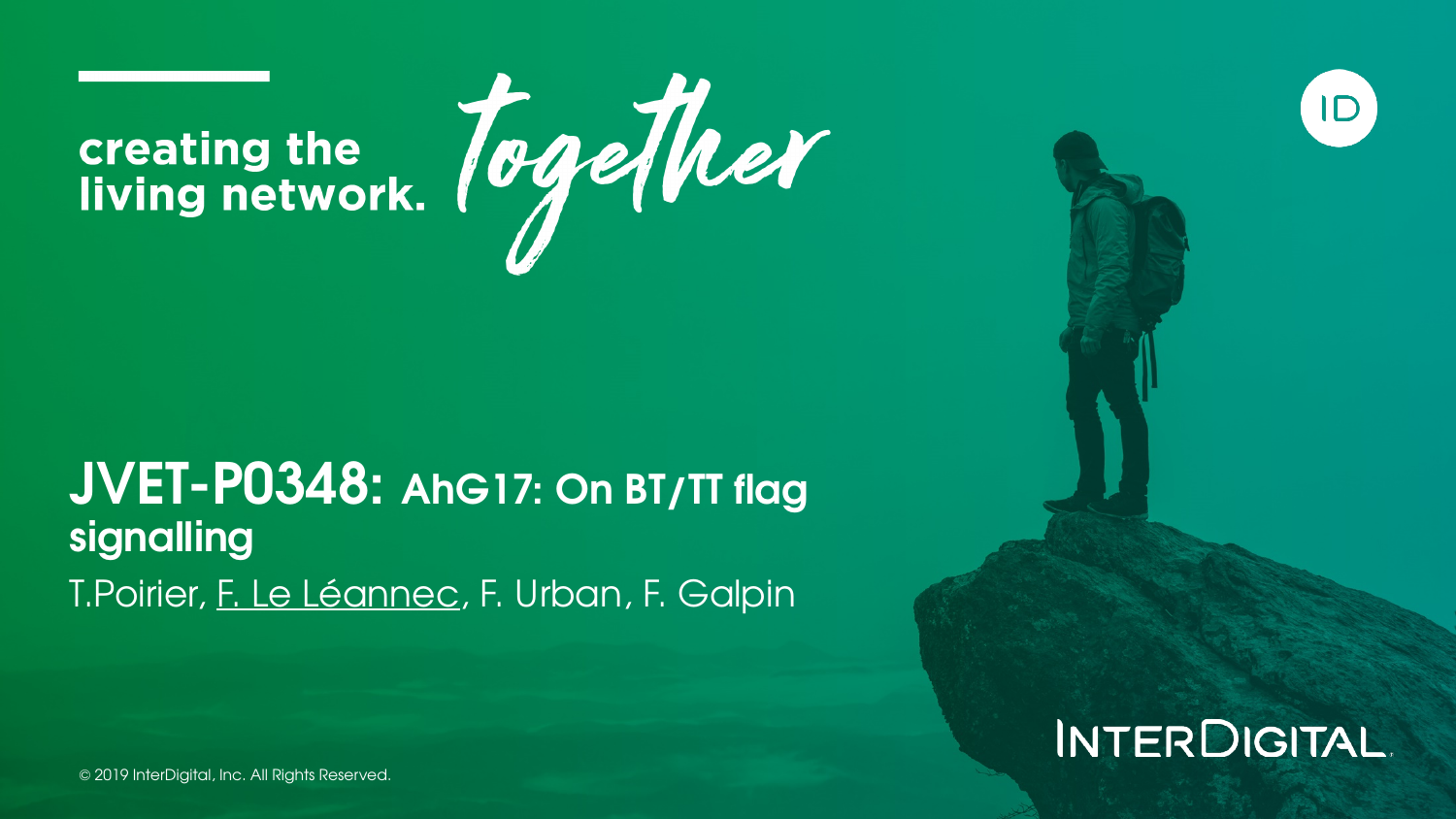

JVET-P0348: AhG17: On BT/TT flag signalling
T.Poirier, F. Le Léannec, F. Urban, F. Galpin